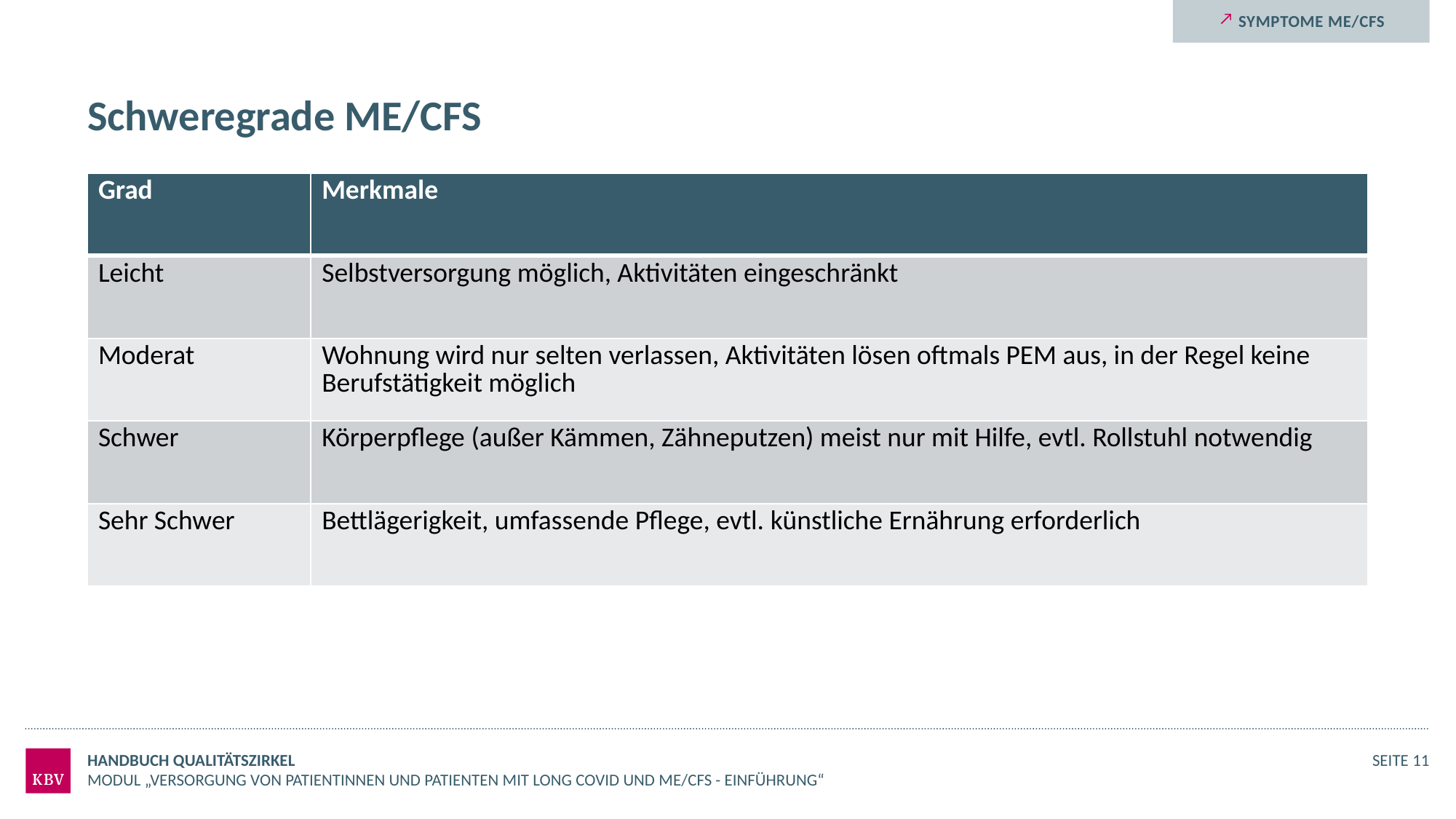

Symptome ME/CFS
# Schweregrade ME/CFS
| Grad | Merkmale |
| --- | --- |
| Leicht | Selbstversorgung möglich, Aktivitäten eingeschränkt |
| Moderat | Wohnung wird nur selten verlassen, Aktivitäten lösen oftmals PEM aus, in der Regel keine Berufstätigkeit möglich |
| Schwer | Körperpflege (außer Kämmen, Zähneputzen) meist nur mit Hilfe, evtl. Rollstuhl notwendig |
| Sehr Schwer | Bettlägerigkeit, umfassende Pflege, evtl. künstliche Ernährung erforderlich |
Handbuch Qualitätszirkel
Seite 11
Modul „Versorgung von Patientinnen und Patienten mit Long COVID und ME/CFS - Einführung“